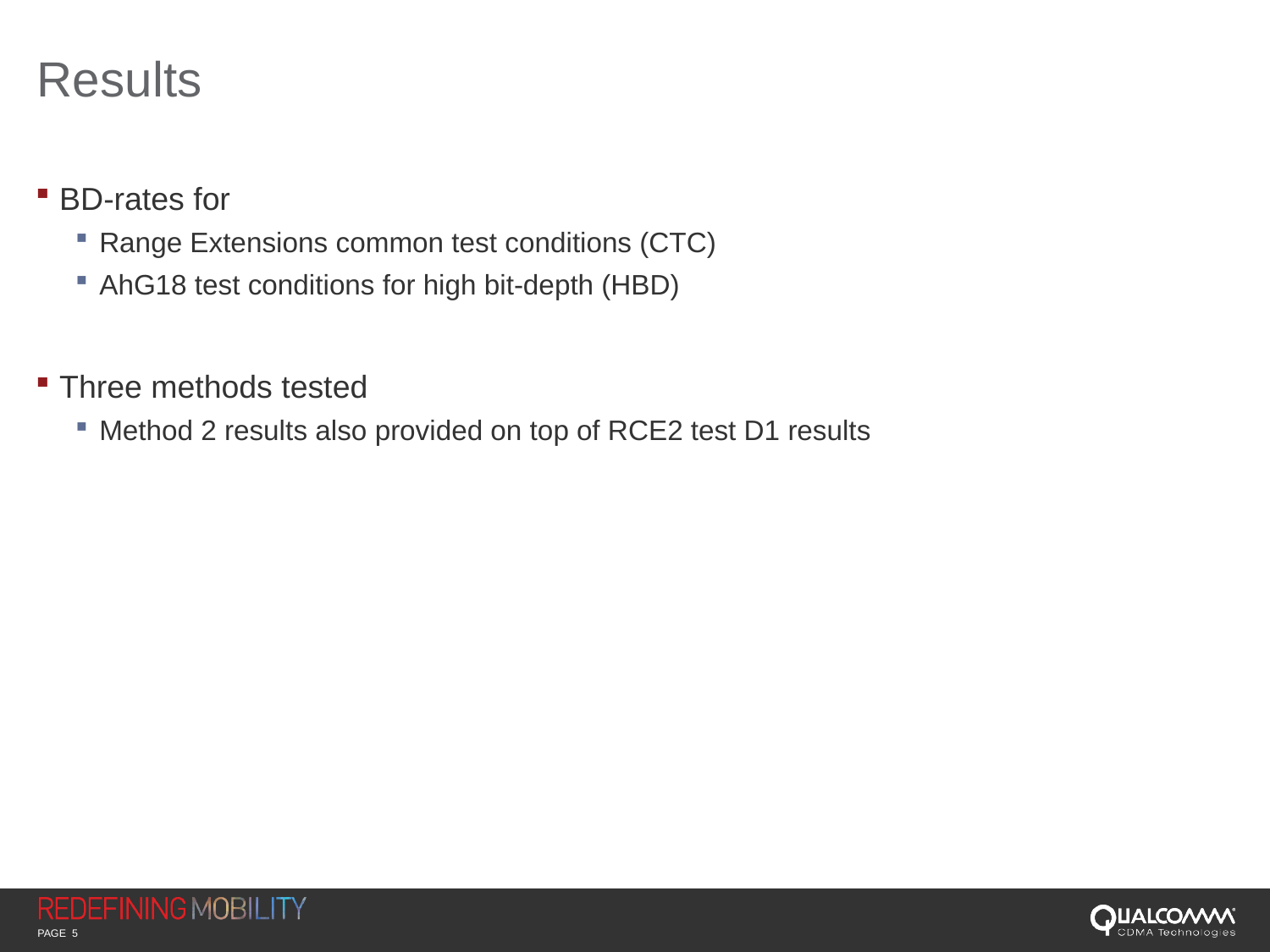

# Results

BD-rates for
Range Extensions common test conditions (CTC)
AhG18 test conditions for high bit-depth (HBD)

Three methods tested
Method 2 results also provided on top of RCE2 test D1 results